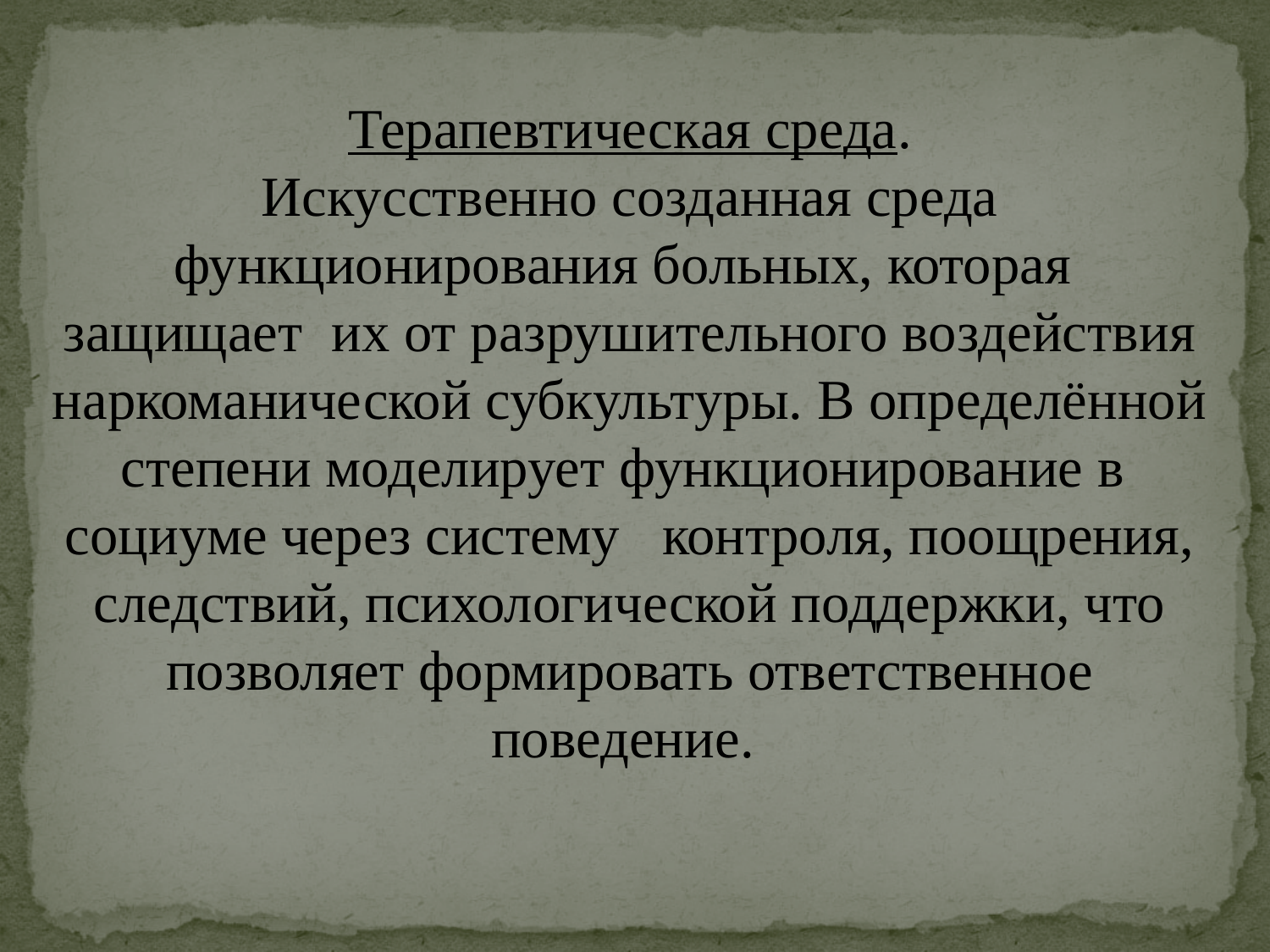

Терапевтическая среда.
Искусственно созданная среда функционирования больных, которая  защищает  их от разрушительного воздействия наркоманической субкультуры. В определённой степени моделирует функционирование в  социуме через систему   контроля, поощрения, следствий, психологической поддержки, что позволяет формировать ответственное поведение.